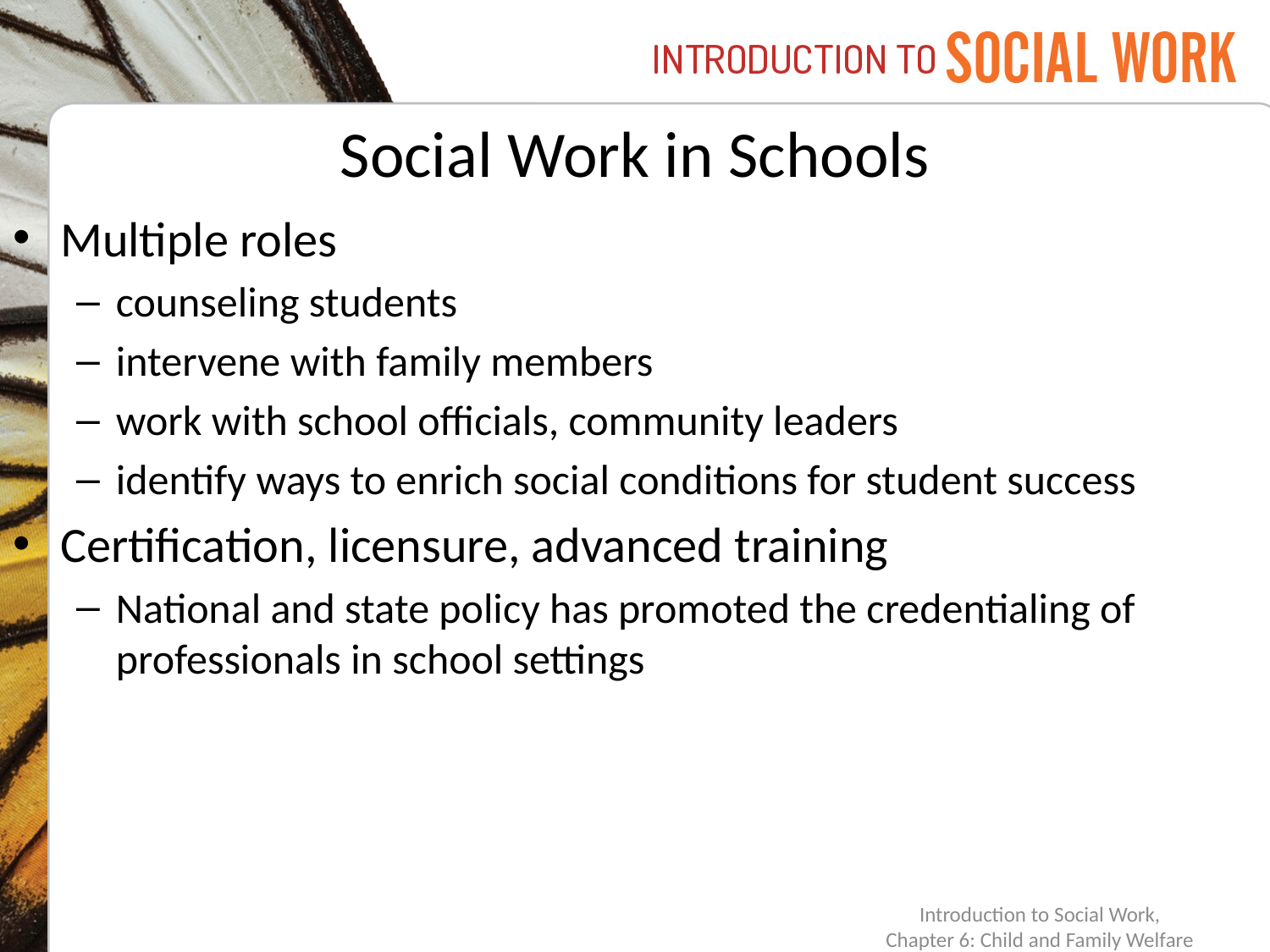

# Social Work in Schools
Multiple roles
counseling students
intervene with family members
work with school officials, community leaders
identify ways to enrich social conditions for student success
Certification, licensure, advanced training
National and state policy has promoted the credentialing of professionals in school settings
Introduction to Social Work,
Chapter 6: Child and Family Welfare